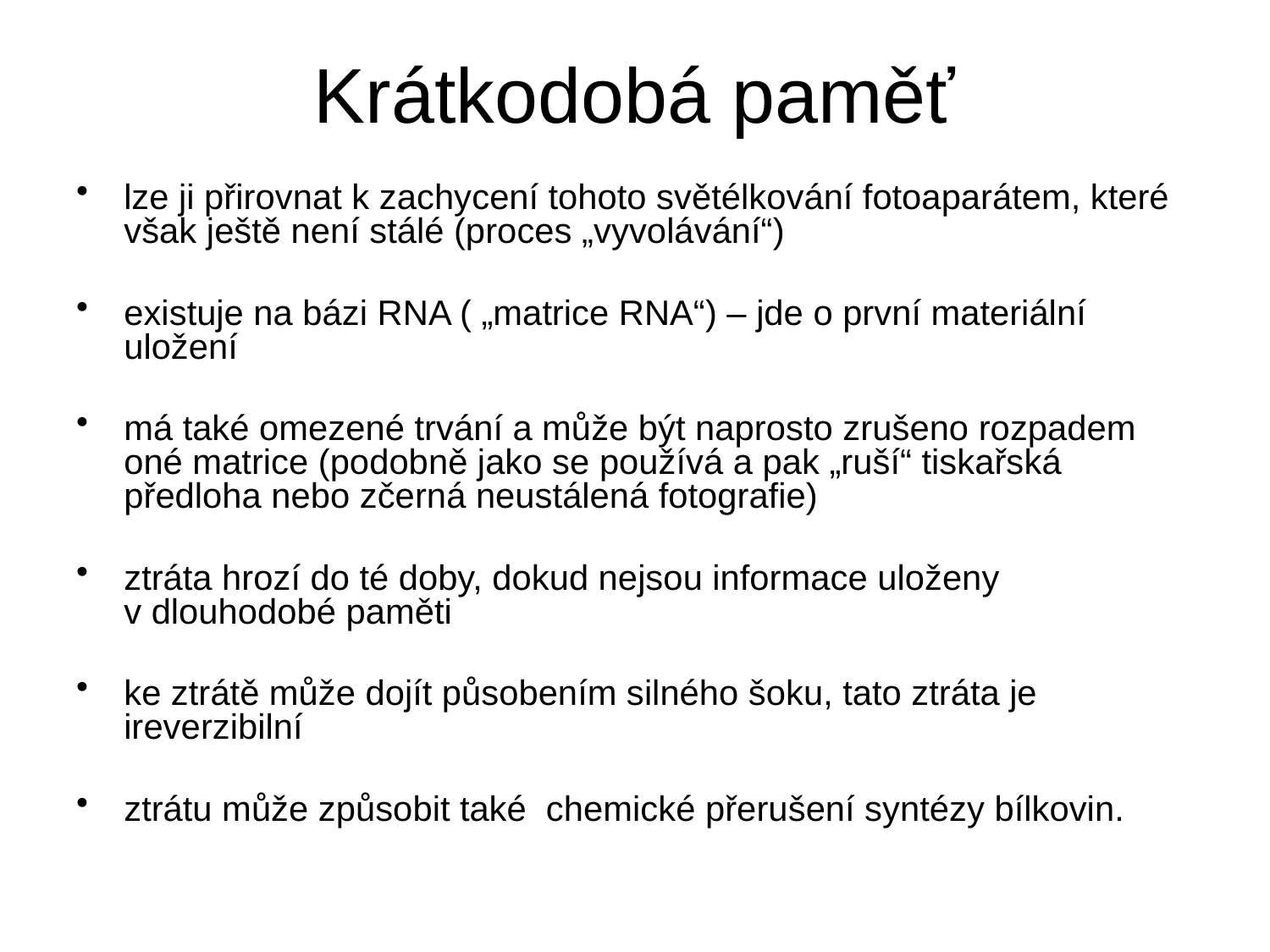

# Krátkodobá paměť
lze ji přirovnat k zachycení tohoto světélkování fotoaparátem, které však ještě není stálé (proces „vyvolávání“)

existuje na bázi RNA ( „matrice RNA“) – jde o první materiální uložení

má také omezené trvání a může být naprosto zrušeno rozpadem oné matrice (podobně jako se používá a pak „ruší“ tiskařská předloha nebo zčerná neustálená fotografie)

ztráta hrozí do té doby, dokud nejsou informace uloženy v dlouhodobé paměti

ke ztrátě může dojít působením silného šoku, tato ztráta je ireverzibilní

ztrátu může způsobit také  chemické přerušení syntézy bílkovin.